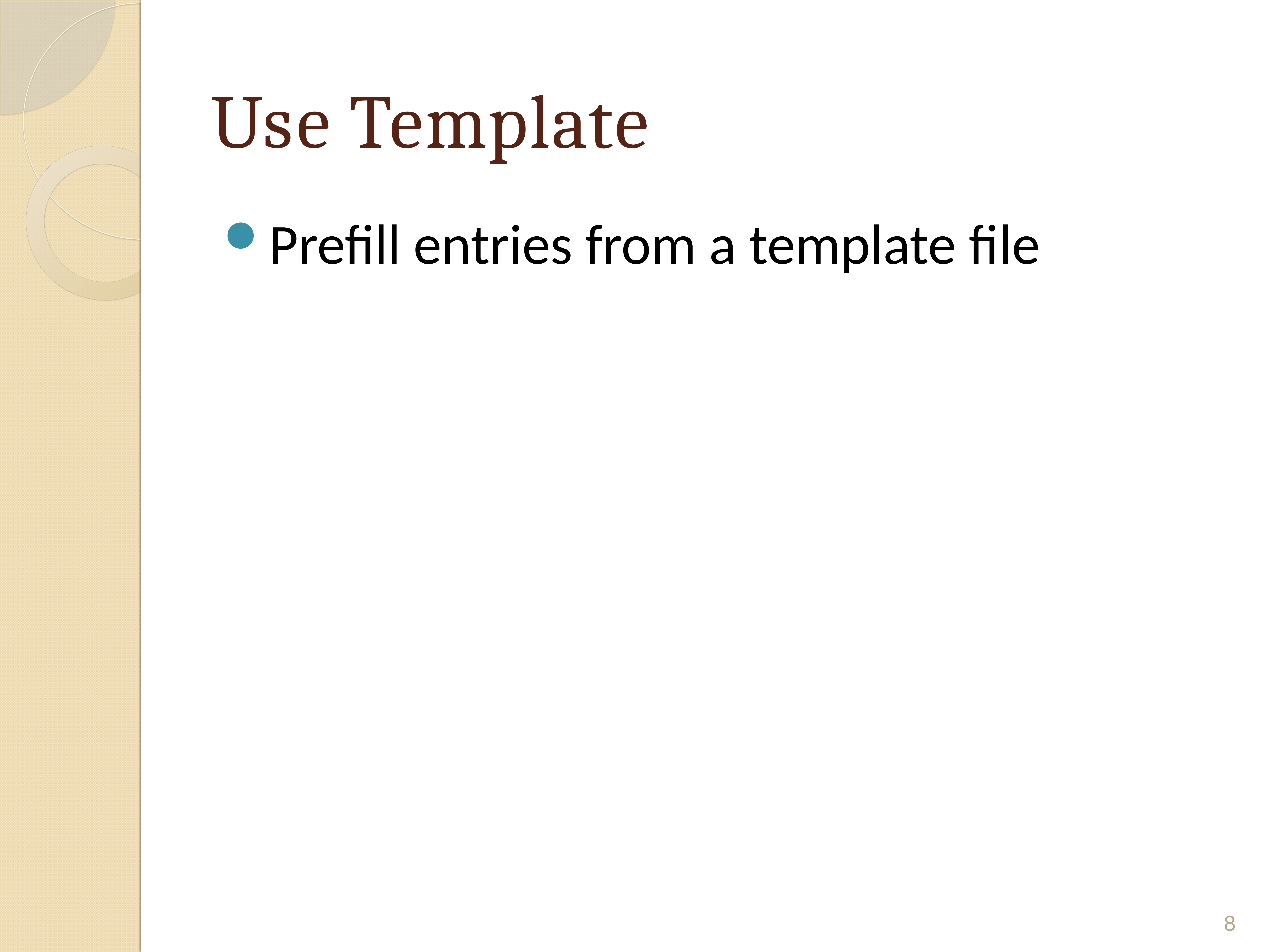

# Use Template
Prefill entries from a template file
8